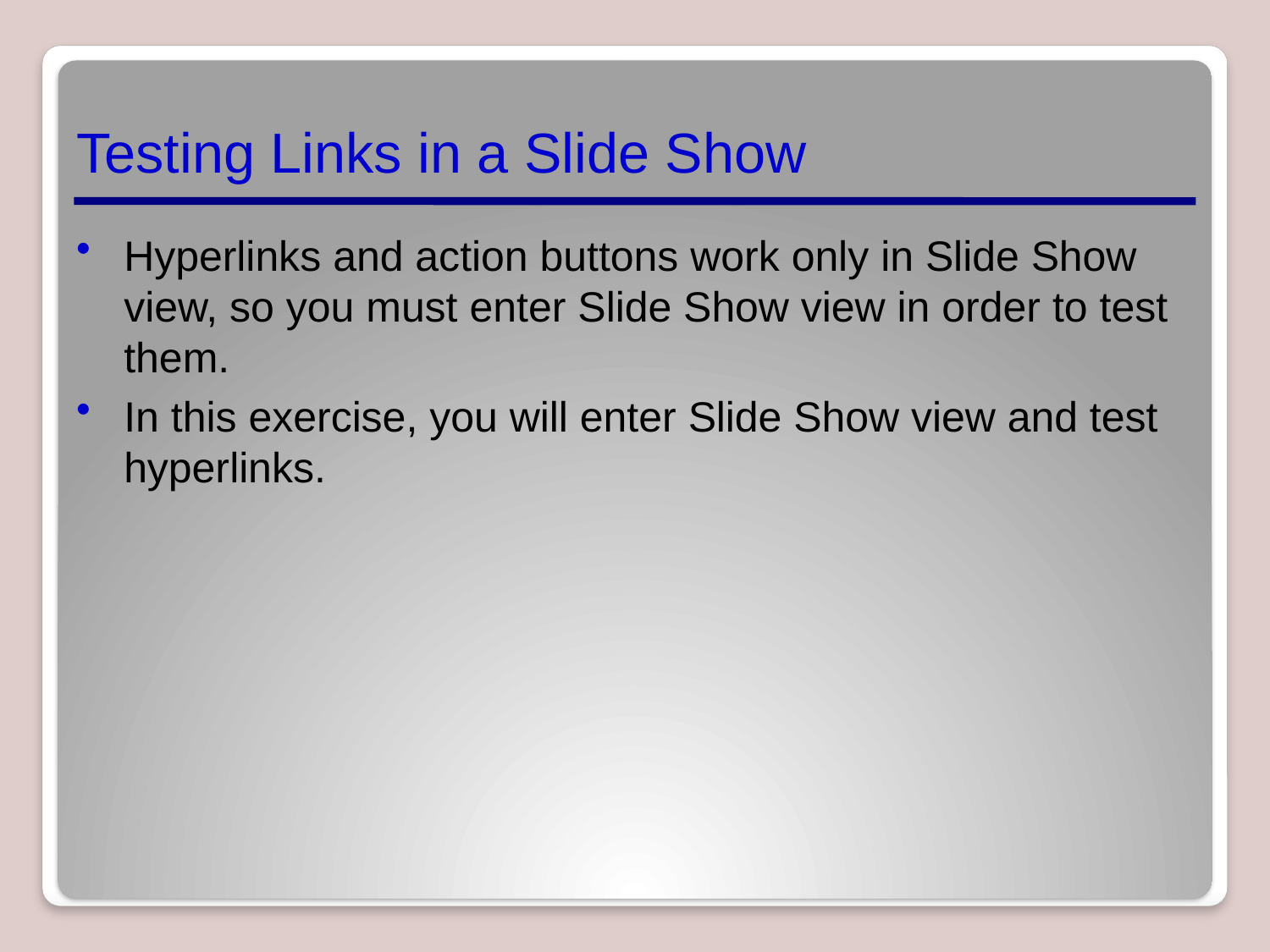

# Testing Links in a Slide Show
Hyperlinks and action buttons work only in Slide Show view, so you must enter Slide Show view in order to test them.
In this exercise, you will enter Slide Show view and test hyperlinks.